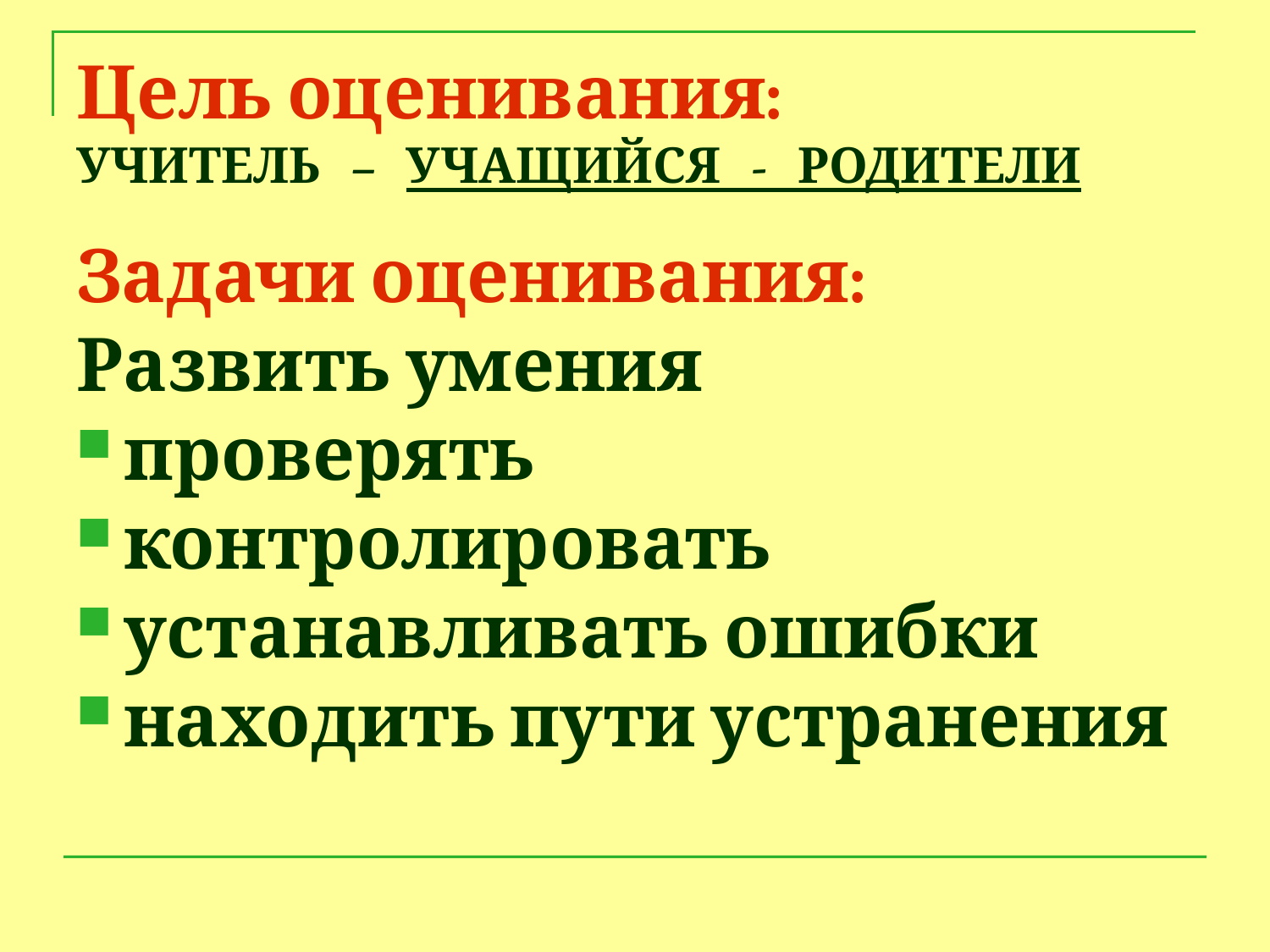

# Цель оценивания: УЧИТЕЛЬ   –   УЧАЩИЙСЯ   -   РОДИТЕЛИ
Задачи оценивания:
Развить умения
проверять
контролировать
устанавливать ошибки
находить пути устранения